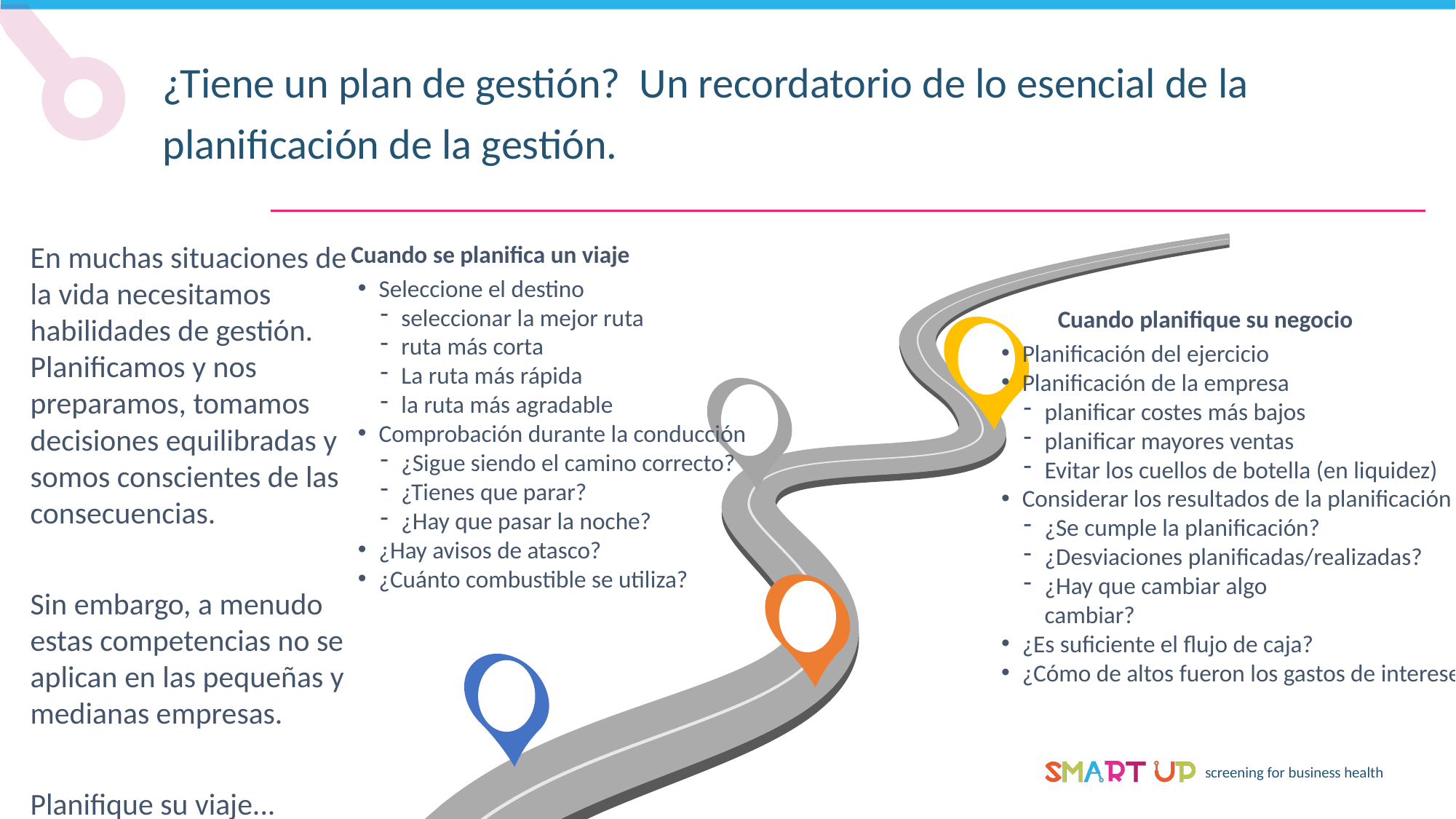

¿Tiene un plan de gestión?  Un recordatorio de lo esencial de la planificación de la gestión.
Cuando se planifica un viaje
En muchas situaciones de la vida necesitamos habilidades de gestión. Planificamos y nos preparamos, tomamos decisiones equilibradas y somos conscientes de las consecuencias.

Sin embargo, a menudo estas competencias no se aplican en las pequeñas y medianas empresas.

Planifique su viaje...

Seleccione el destino
seleccionar la mejor ruta
ruta más corta
La ruta más rápida
la ruta más agradable
Comprobación durante la conducción
¿Sigue siendo el camino correcto?
¿Tienes que parar?
¿Hay que pasar la noche?
¿Hay avisos de atasco?
¿Cuánto combustible se utiliza?
Cuando planifique su negocio
Planificación del ejercicio
Planificación de la empresa
planificar costes más bajos
planificar mayores ventas
Evitar los cuellos de botella (en liquidez)
Considerar los resultados de la planificación
¿Se cumple la planificación?
¿Desviaciones planificadas/realizadas?
¿Hay que cambiar algo
cambiar?
¿Es suficiente el flujo de caja?
¿Cómo de altos fueron los gastos de intereses?